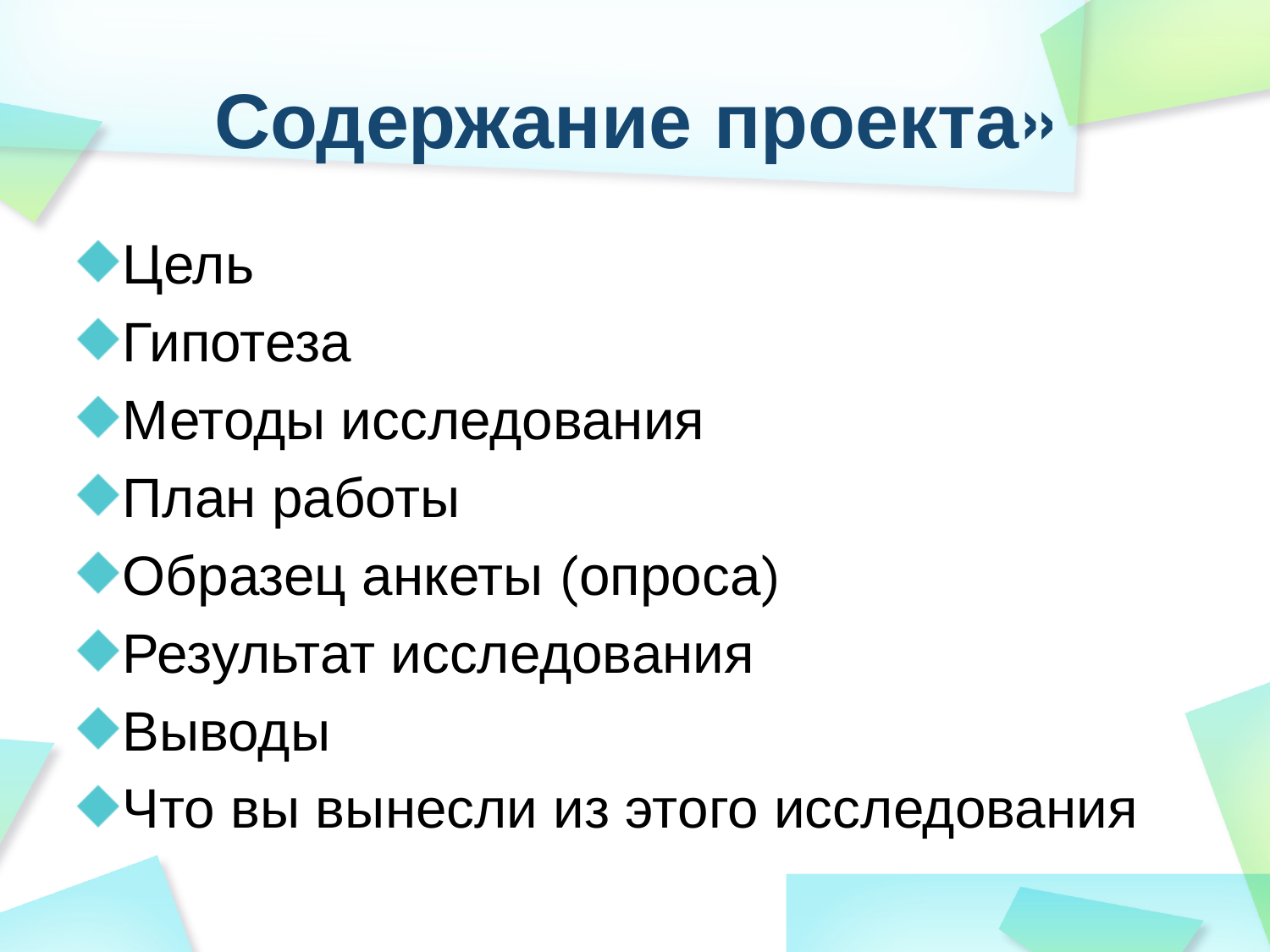

# Содержание проекта»
Цель
Гипотеза
Методы исследования
План работы
Образец анкеты (опроса)
Результат исследования
Выводы
Что вы вынесли из этого исследования